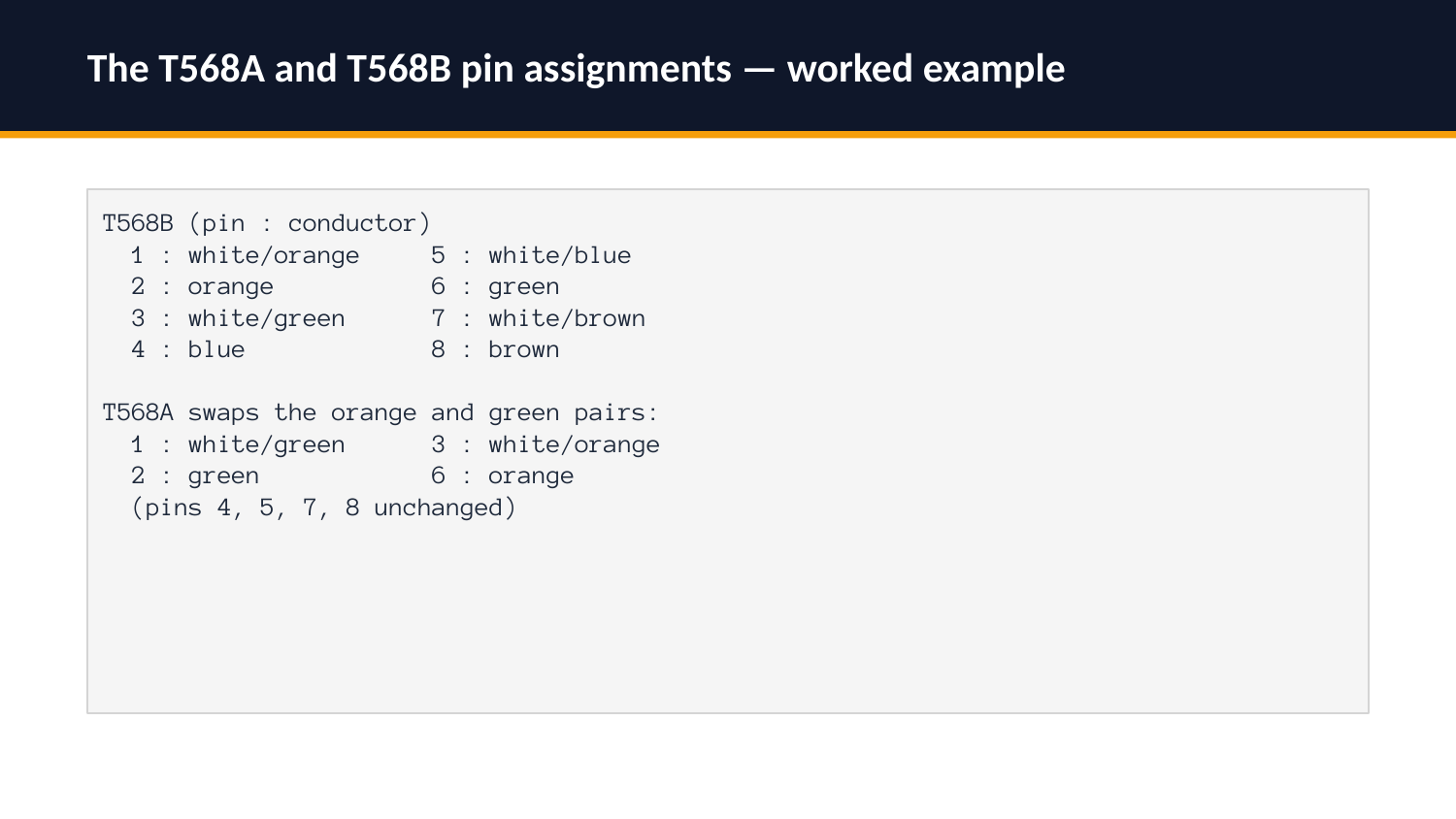

The T568A and T568B pin assignments — worked example

T568B (pin : conductor)
  1 : white/orange     5 : white/blue
  2 : orange           6 : green
  3 : white/green      7 : white/brown
  4 : blue             8 : brown

T568A swaps the orange and green pairs:
  1 : white/green      3 : white/orange
  2 : green            6 : orange
  (pins 4, 5, 7, 8 unchanged)